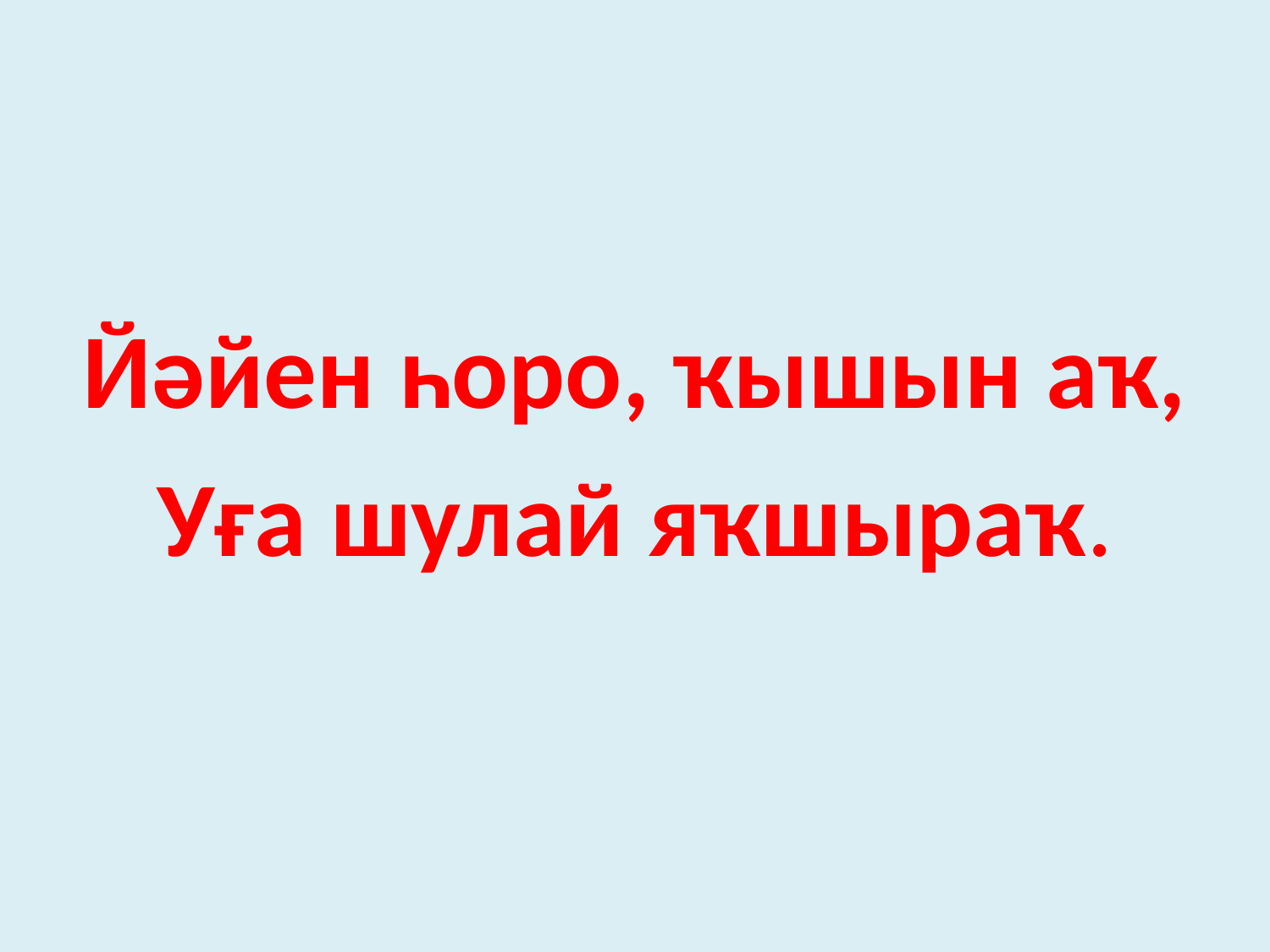

Йәйен һоро, ҡышын аҡ,
Уға шулай яҡшыраҡ.
#